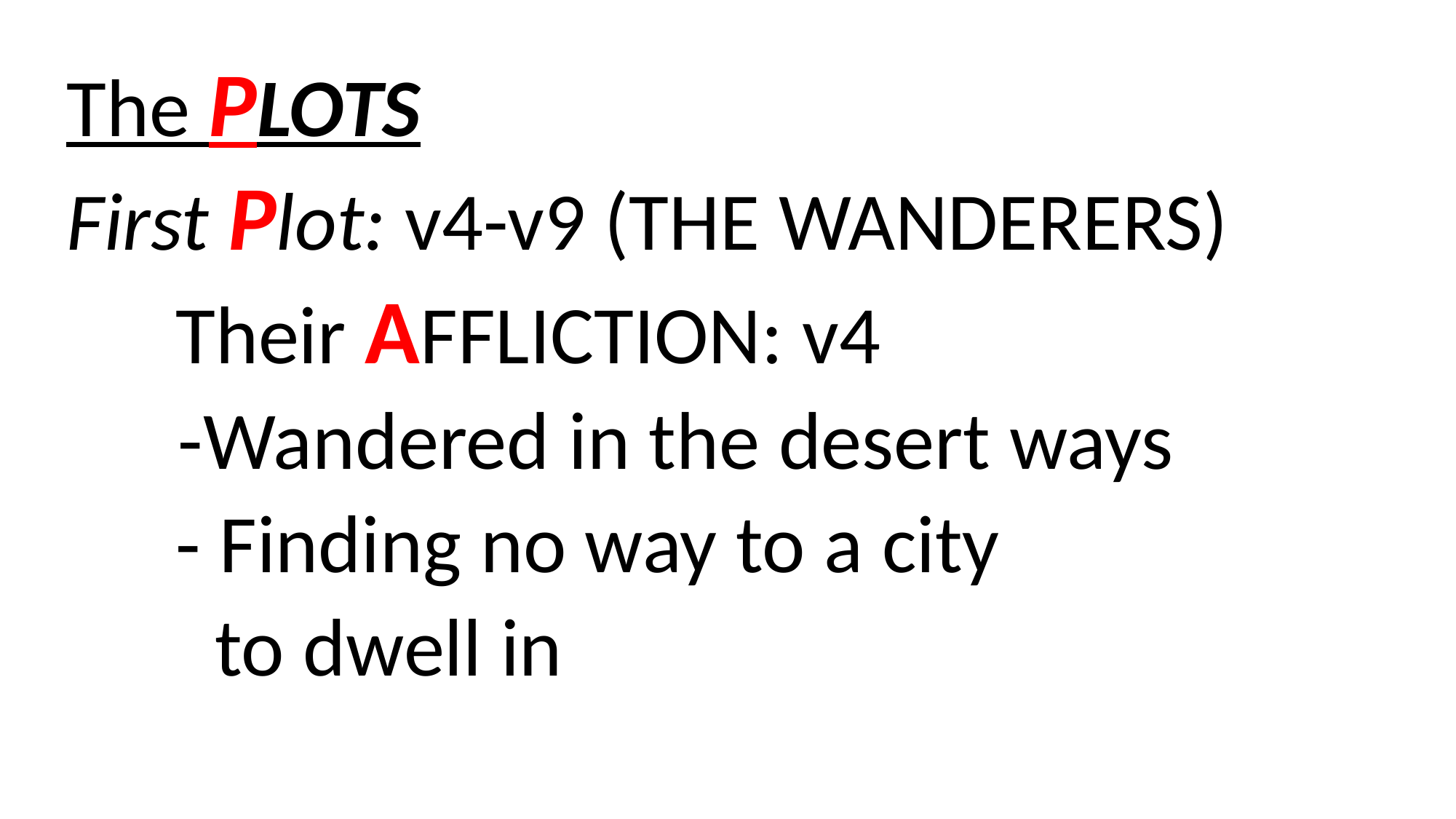

The PLOTS
First Plot: v4-v9 (THE WANDERERS)
	Their AFFLICTION: v4
      -Wandered in the desert ways
	- Finding no way to a city
        to dwell in